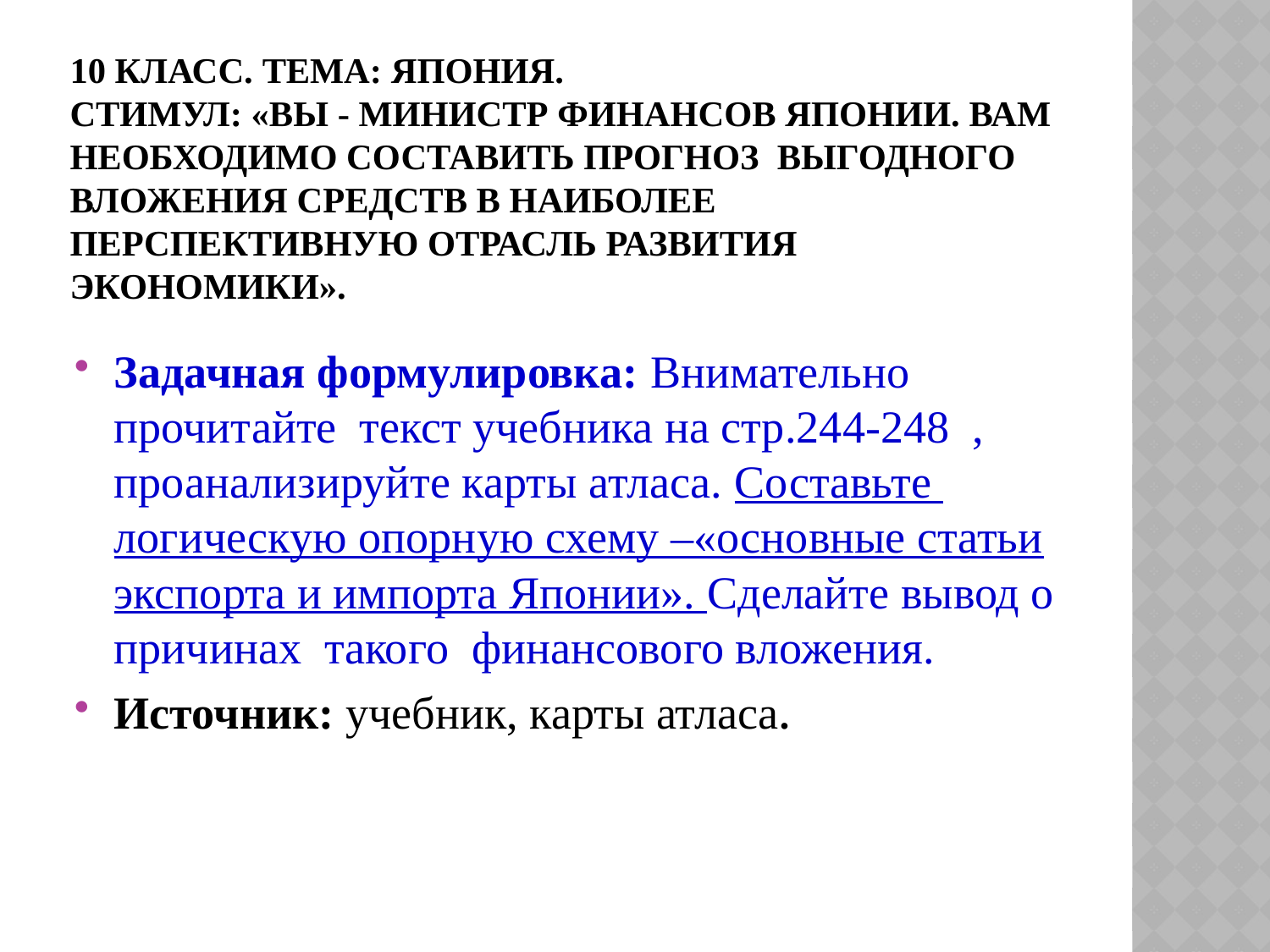

# 10 класс. ТЕМА: Япония. Стимул: «Вы - министр финансов Японии. Вам необходимо составить прогноз  выгодного вложения средств в наиболее перспективную отрасль развития экономики».
Задачная формулировка: Внимательно прочитайте  текст учебника на стр.244-248  , проанализируйте карты атласа. Составьте  логическую опорную схему –«основные статьи экспорта и импорта Японии». Сделайте вывод о причинах  такого  финансового вложения.
Источник: учебник, карты атласа.